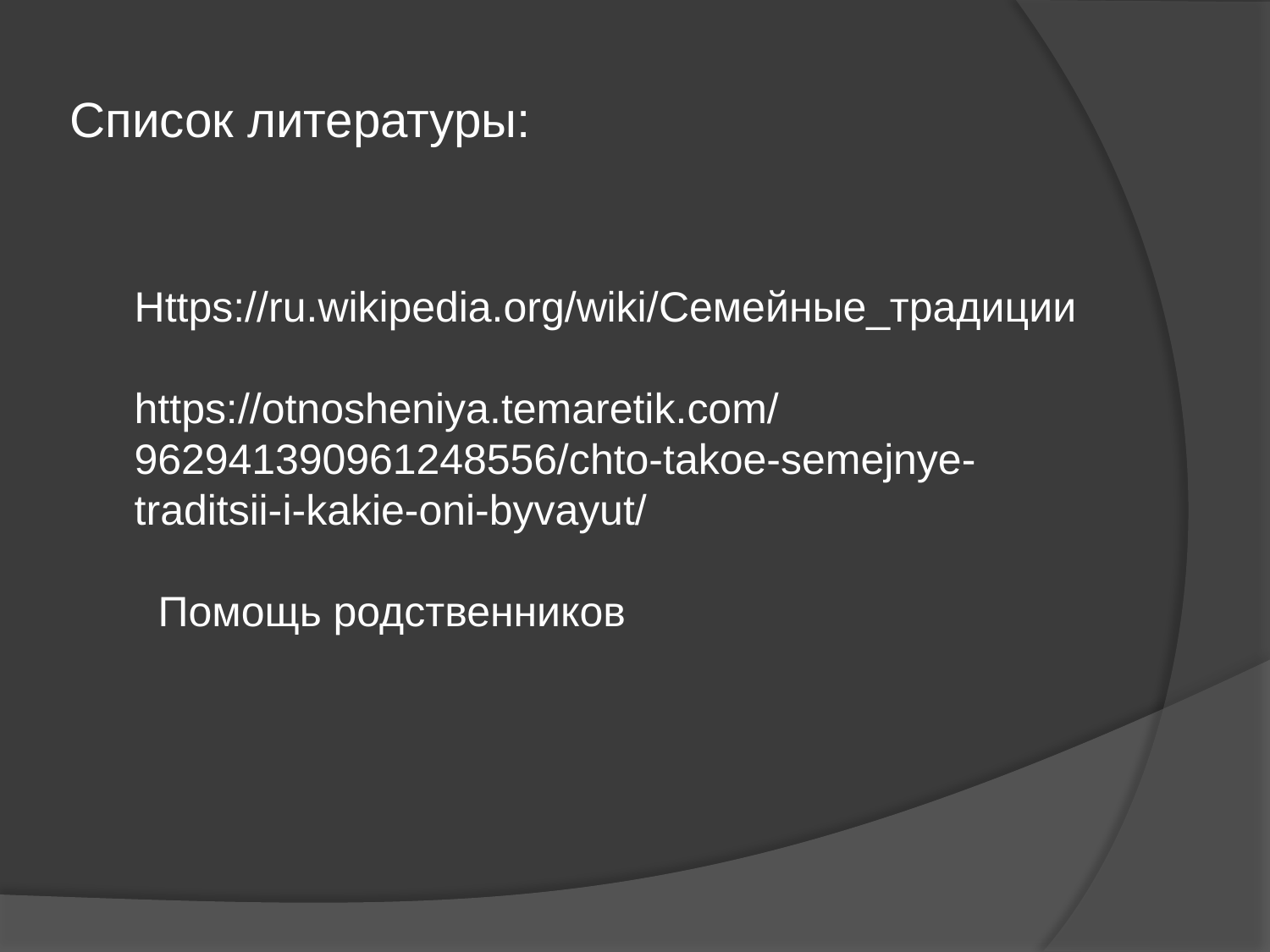

# Список литературы:
Https://ru.wikipedia.org/wiki/Семейные_традиции
https://otnosheniya.temaretik.com/962941390961248556/chto-takoe-semejnye-traditsii-i-kakie-oni-byvayut/
  Помощь родственников